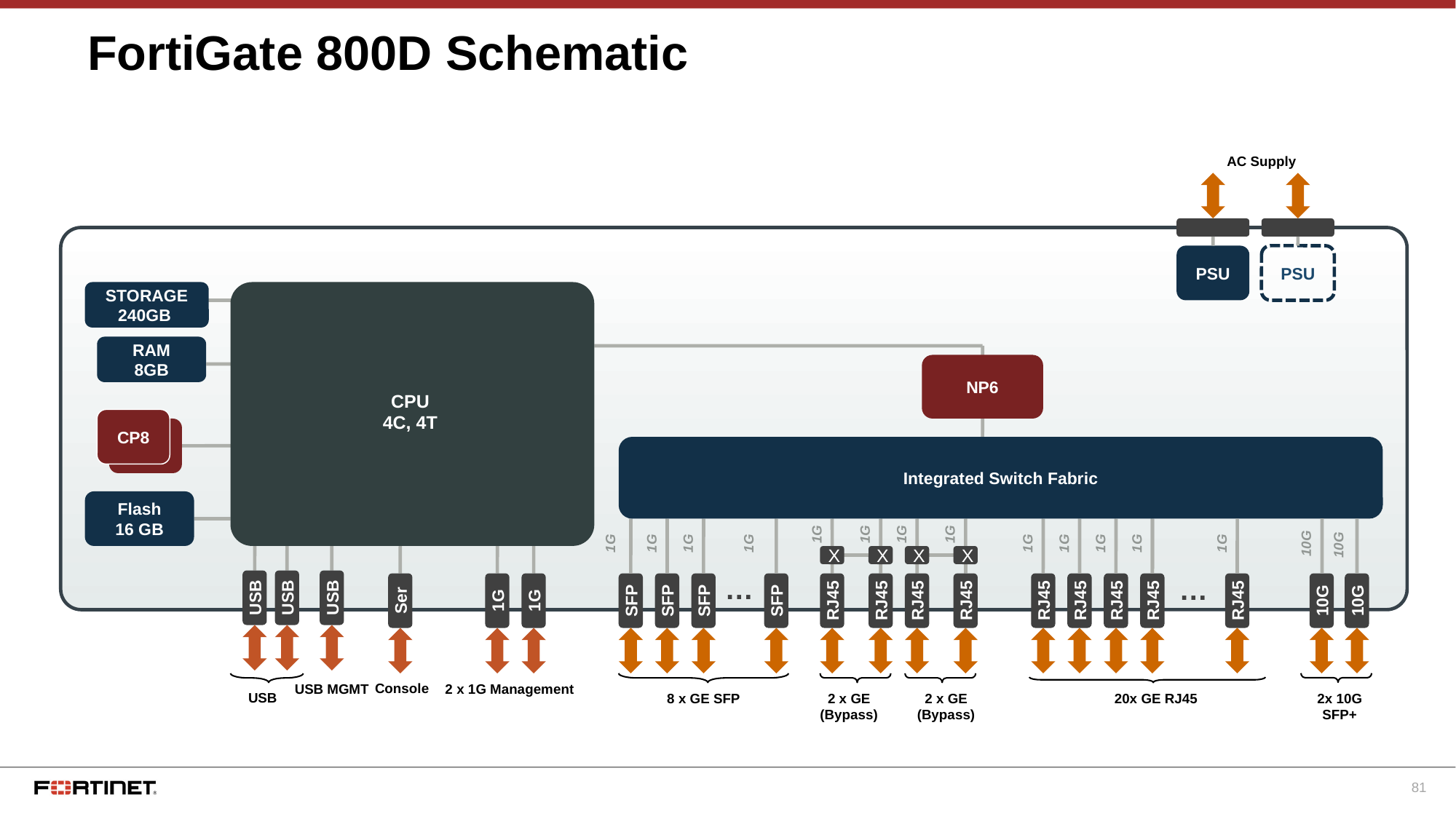

# FortiGate 800D Schematic
AC Supply

PSU
PSU
STORAGE
240GB

RAM
8GB

NP6

CPU
4C, 4T
CP8
CP8
Integrated Switch Fabric

Flash
16 GB
Intel Core i7

1G
1G
1G
1G
1G
1G
1G
1G
10G
1G
1G
1G
1G
1G
10G
X
X
X
X

…
…
USB
USB
USB
Ser
1G
1G
SFP
SFP
SFP
RJ45
RJ45
RJ45
RJ45
RJ45
10G
10G
SFP
RJ45
RJ45
RJ45
RJ45

Console
USB MGMT
2 x 1G Management
USB
8 x GE SFP
2 x GE
(Bypass)
2 x GE
(Bypass)
20x GE RJ45
2x 10G
SFP+